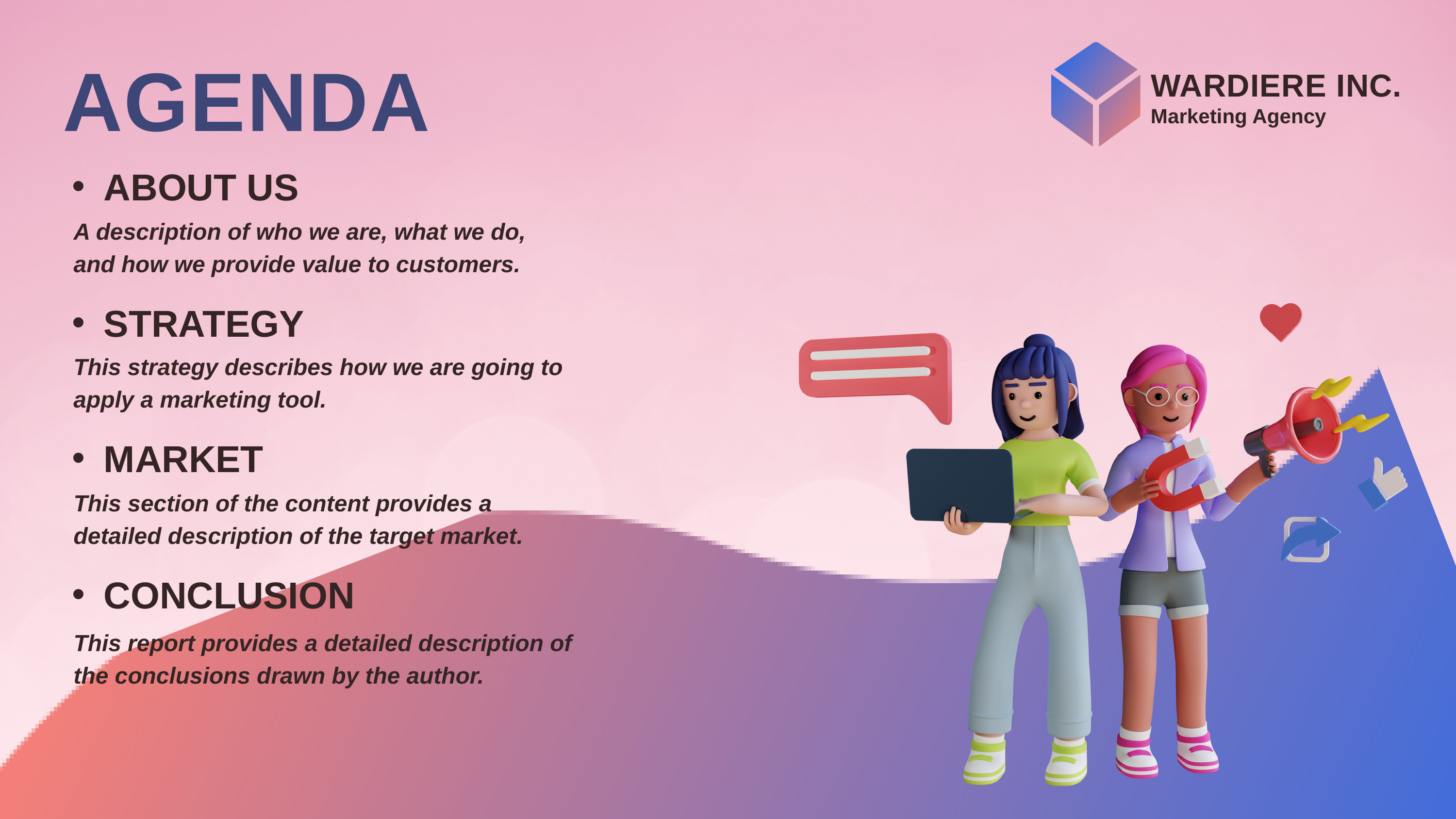

AGENDA

WARDIERE INC.
Marketing Agency
ABOUT US
A description of who we are, what we do, and how we provide value to customers.
STRATEGY

This strategy describes how we are going to apply a marketing tool.

MARKET
This section of the content provides a detailed description of the target market.
CONCLUSION
This report provides a detailed description of the conclusions drawn by the author.